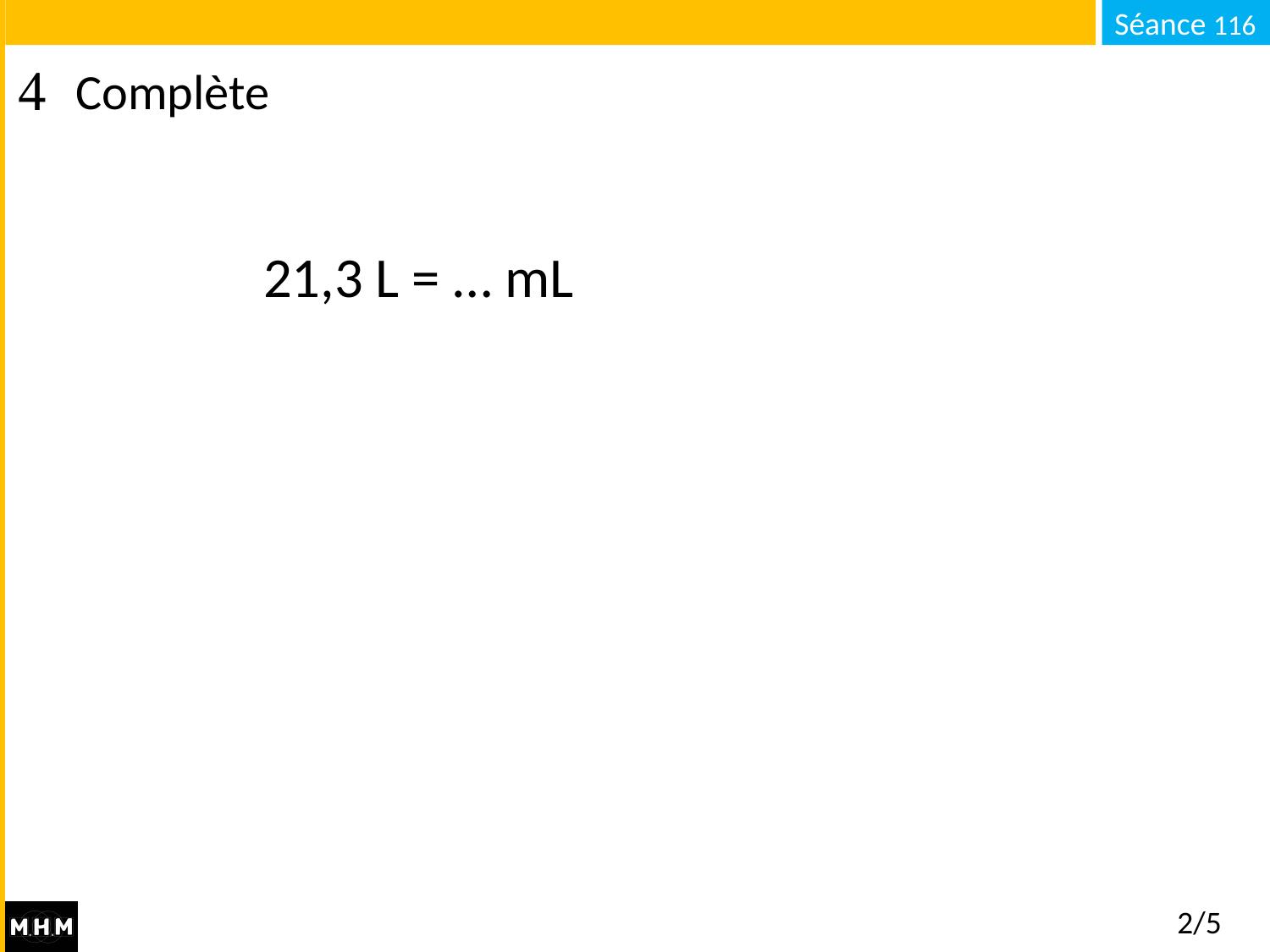

# Complète
21,3 L = … mL
2/5